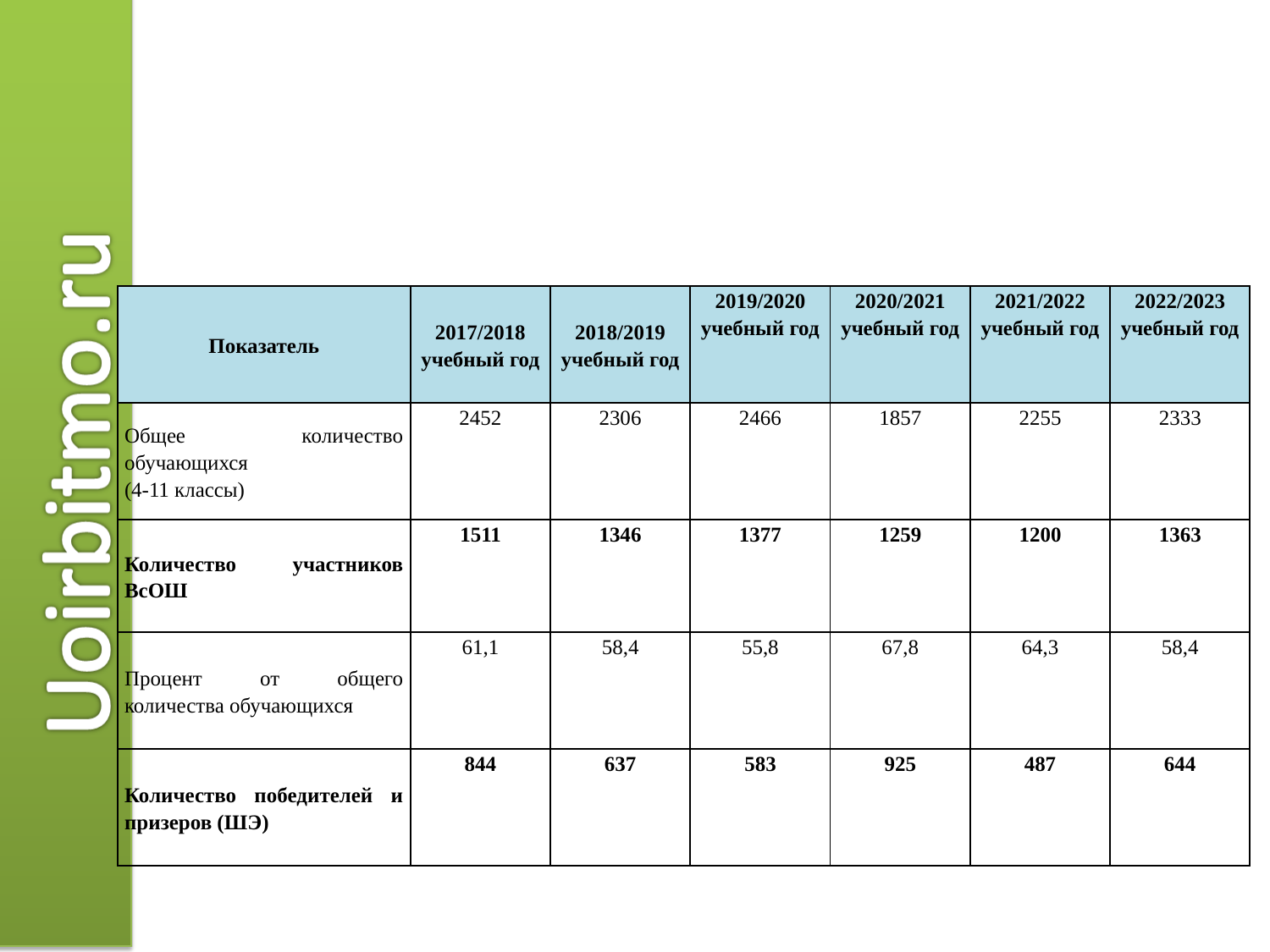

#
| Показатель | 2017/2018 учебный год | 2018/2019 учебный год | 2019/2020 учебный год | 2020/2021 учебный год | 2021/2022 учебный год | 2022/2023 учебный год |
| --- | --- | --- | --- | --- | --- | --- |
| Общее количество обучающихся (4-11 классы) | 2452 | 2306 | 2466 | 1857 | 2255 | 2333 |
| Количество участников ВсОШ | 1511 | 1346 | 1377 | 1259 | 1200 | 1363 |
| Процент от общего количества обучающихся | 61,1 | 58,4 | 55,8 | 67,8 | 64,3 | 58,4 |
| Количество победителей и призеров (ШЭ) | 844 | 637 | 583 | 925 | 487 | 644 |